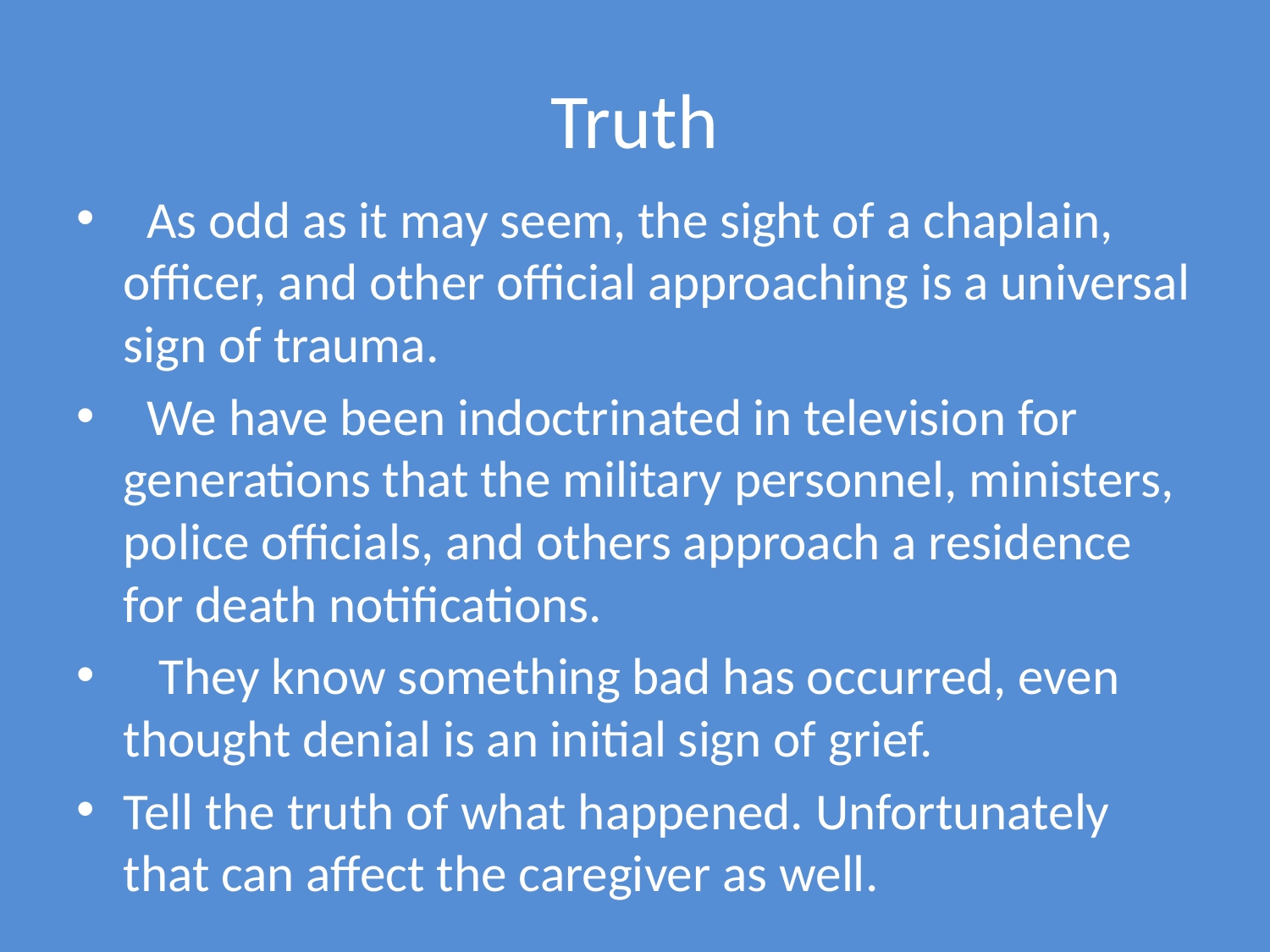

# Truth
  As odd as it may seem, the sight of a chaplain, officer, and other official approaching is a universal sign of trauma.
  We have been indoctrinated in television for generations that the military personnel, ministers, police officials, and others approach a residence for death notifications.
   They know something bad has occurred, even thought denial is an initial sign of grief.
Tell the truth of what happened. Unfortunately that can affect the caregiver as well.